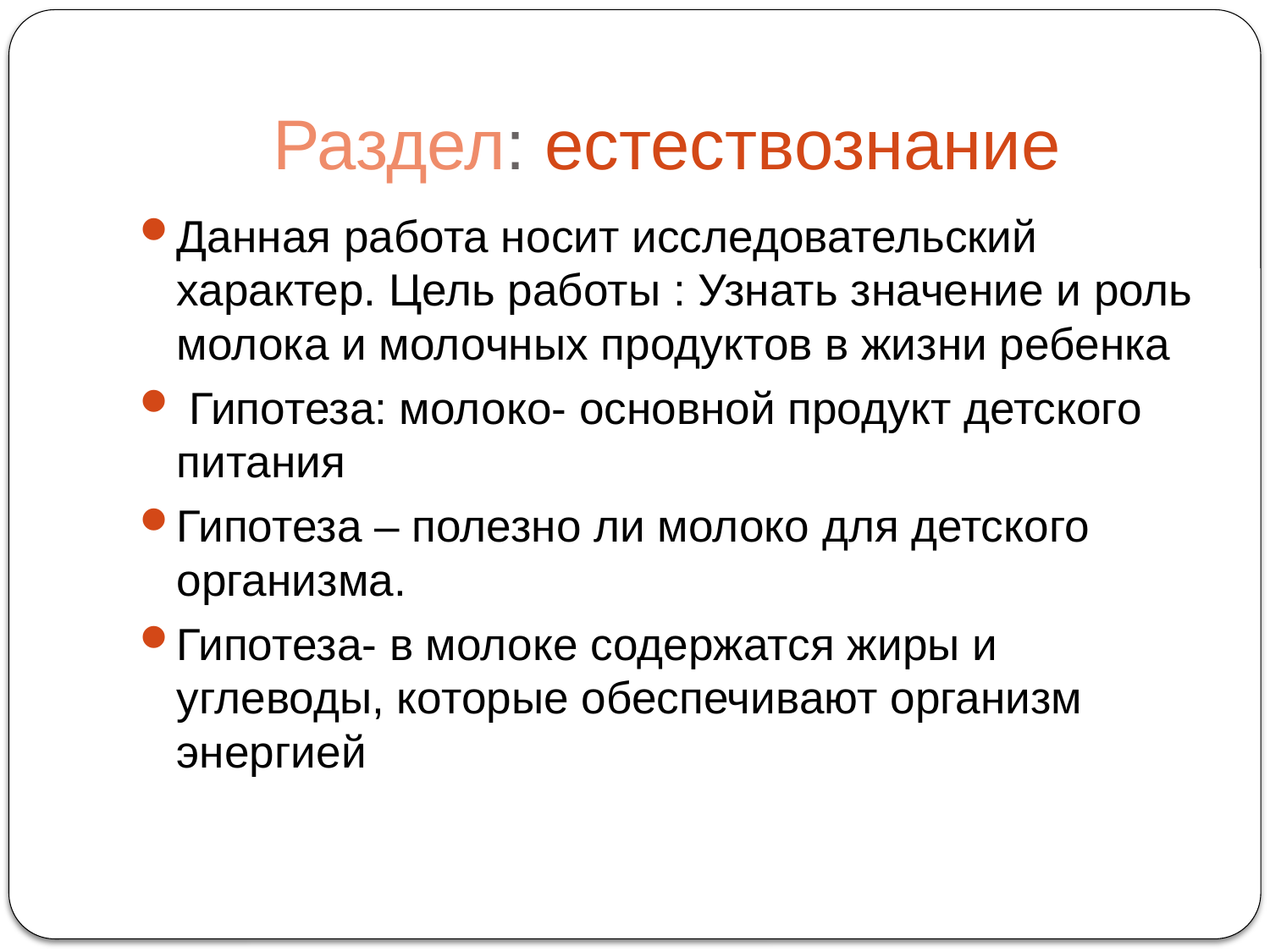

# Раздел: естествознание
Данная работа носит исследовательский характер. Цель работы : Узнать значение и роль молока и молочных продуктов в жизни ребенка
 Гипотеза: молоко- основной продукт детского питания
Гипотеза – полезно ли молоко для детского организма.
Гипотеза- в молоке содержатся жиры и углеводы, которые обеспечивают организм энергией